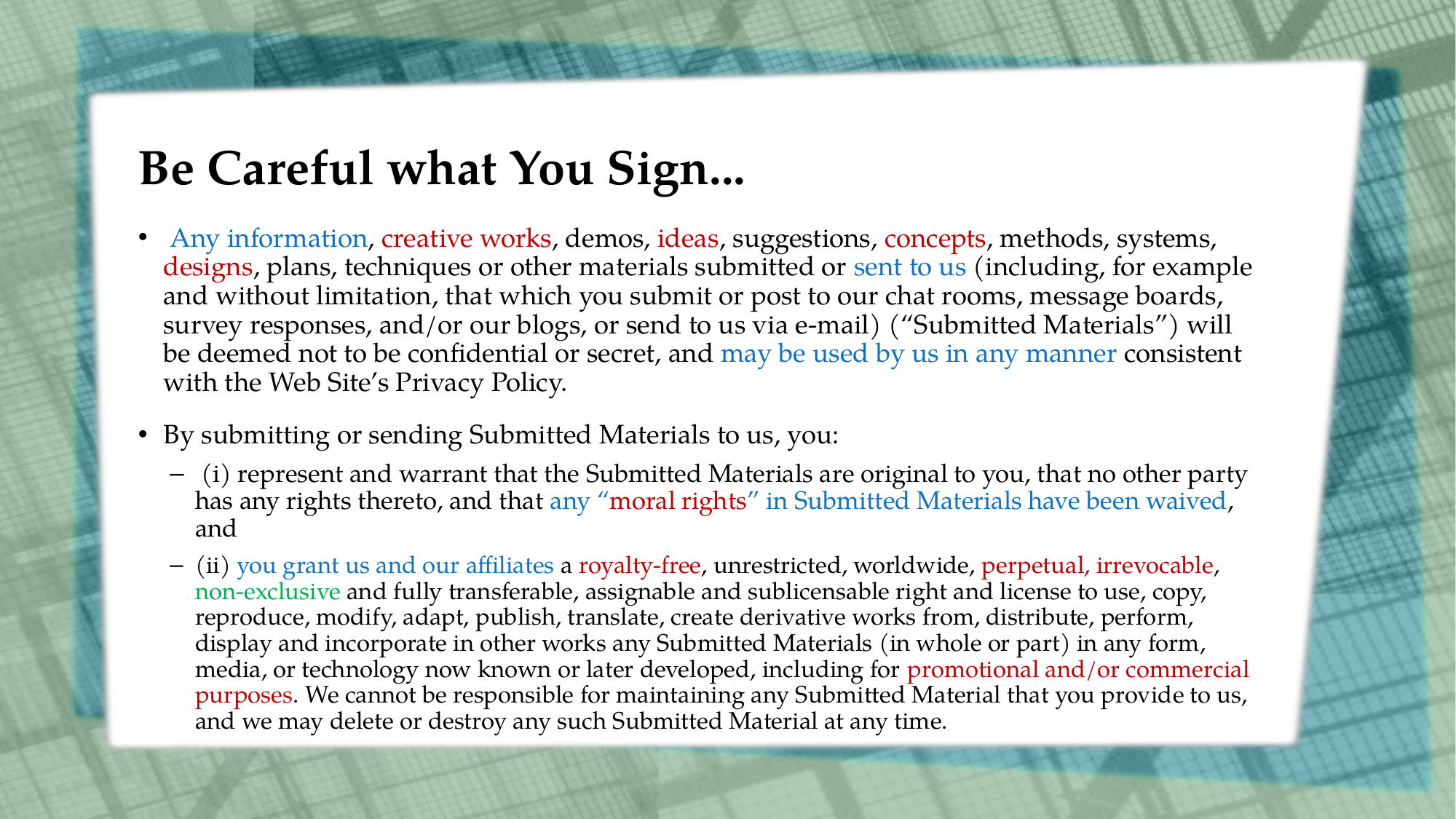

# Be Careful what You Sign...
 Any information, creative works, demos, ideas, suggestions, concepts, methods, systems, designs, plans, techniques or other materials submitted or sent to us (including, for example and without limitation, that which you submit or post to our chat rooms, message boards, survey responses, and/or our blogs, or send to us via e-mail) (“Submitted Materials”) will be deemed not to be confidential or secret, and may be used by us in any manner consistent with the Web Site’s Privacy Policy.
By submitting or sending Submitted Materials to us, you:
 (i) represent and warrant that the Submitted Materials are original to you, that no other party has any rights thereto, and that any “moral rights” in Submitted Materials have been waived, and
(ii) you grant us and our affiliates a royalty-free, unrestricted, worldwide, perpetual, irrevocable, non-exclusive and fully transferable, assignable and sublicensable right and license to use, copy, reproduce, modify, adapt, publish, translate, create derivative works from, distribute, perform, display and incorporate in other works any Submitted Materials (in whole or part) in any form, media, or technology now known or later developed, including for promotional and/or commercial purposes. We cannot be responsible for maintaining any Submitted Material that you provide to us, and we may delete or destroy any such Submitted Material at any time.